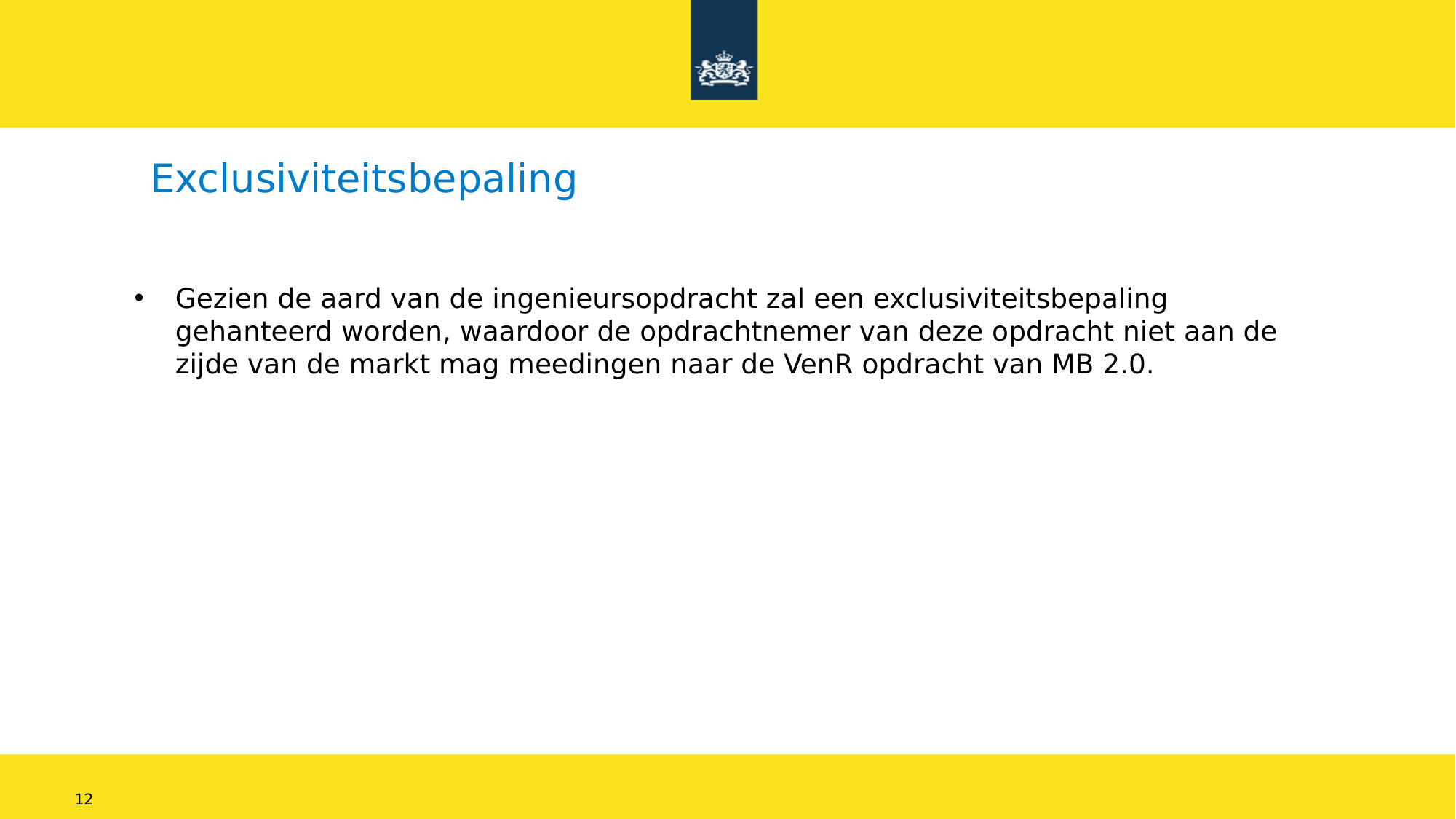

Exclusiviteitsbepaling
Gezien de aard van de ingenieursopdracht zal een exclusiviteitsbepaling gehanteerd worden, waardoor de opdrachtnemer van deze opdracht niet aan de zijde van de markt mag meedingen naar de VenR opdracht van MB 2.0.